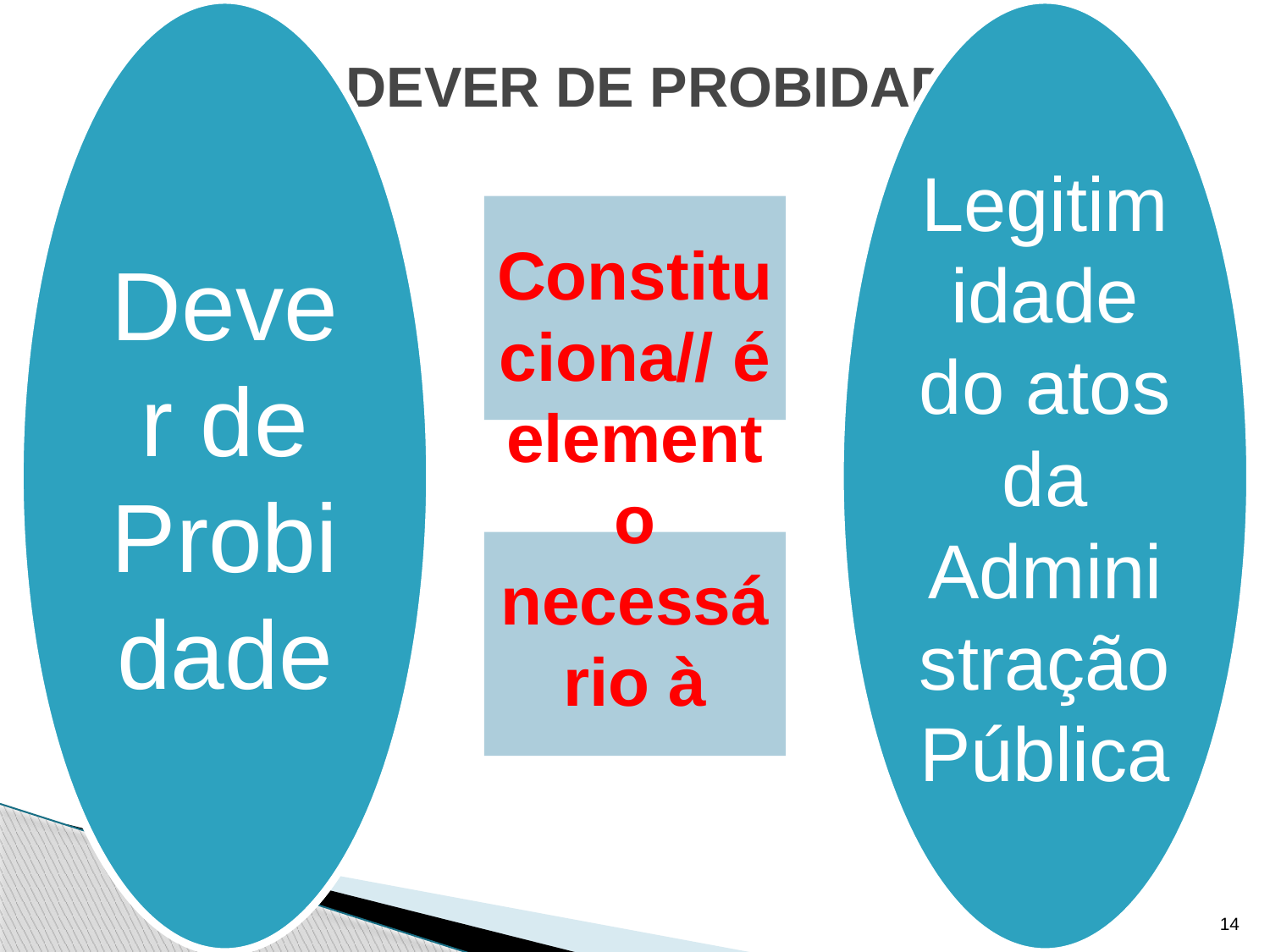

Dever de Probidade
Constituciona// é elemento necessário à
Legitimidade do atos da Administração Pública
# 3- DEVER DE PROBIDADE
14